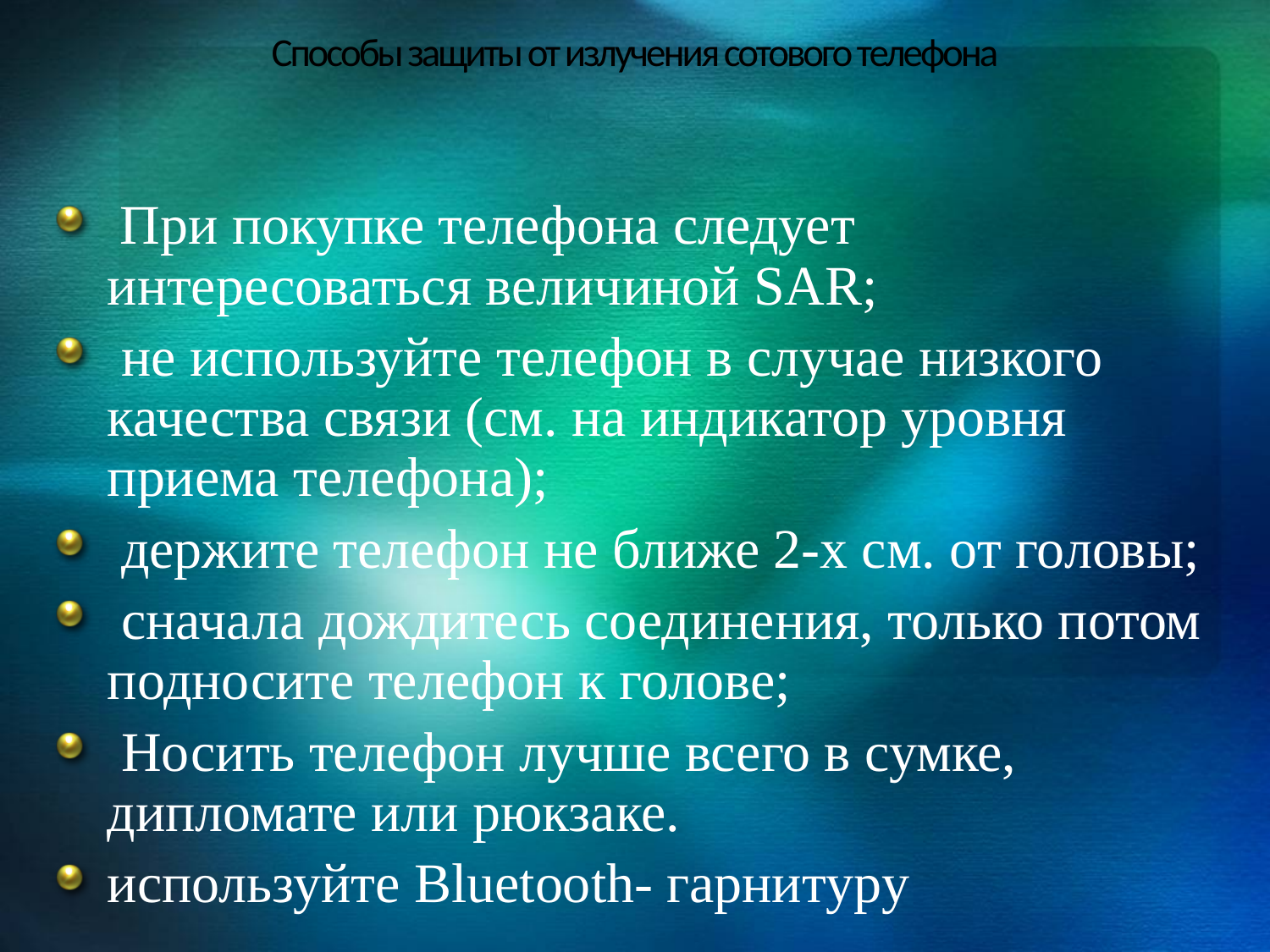

# Способы защиты от излучения сотового телефона
 При покупке телефона следует интересоваться величиной SAR;
 не используйте телефон в случае низкого качества связи (см. на индикатор уровня приема телефона);
 держите телефон не ближе 2-х см. от головы;
 сначала дождитесь соединения, только потом подносите телефон к голове;
 Носить телефон лучше всего в сумке, дипломате или рюкзаке.
используйте Bluetooth- гарнитуру